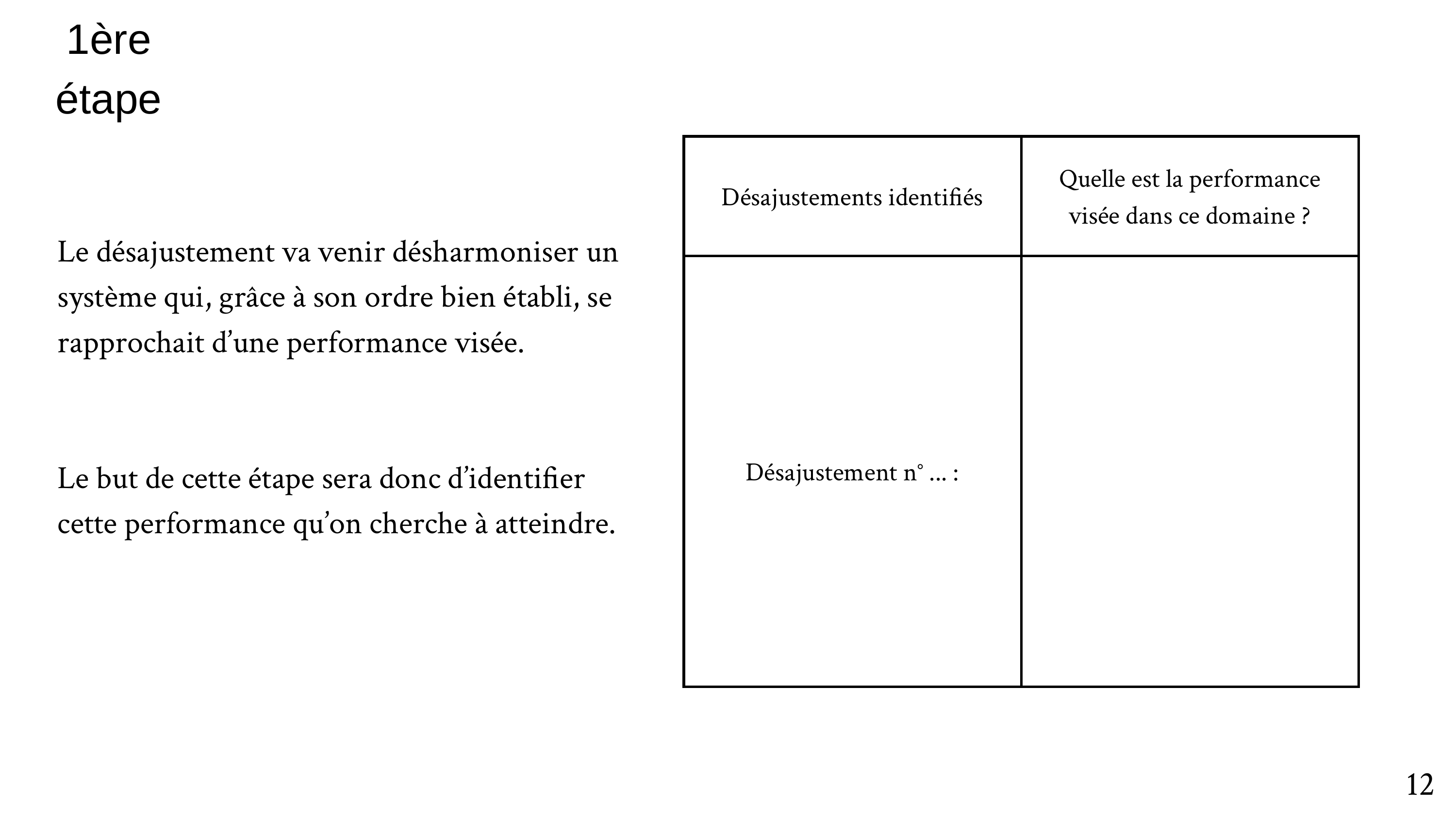

1ère étape
| Désajustements identifiés | Quelle est la performance visée dans ce domaine ? |
| --- | --- |
| Désajustement n° ... : |  |
Le désajustement va venir désharmoniser un système qui, grâce à son ordre bien établi, se rapprochait d’une performance visée.

Le but de cette étape sera donc d’identifier cette performance qu’on cherche à atteindre.
12